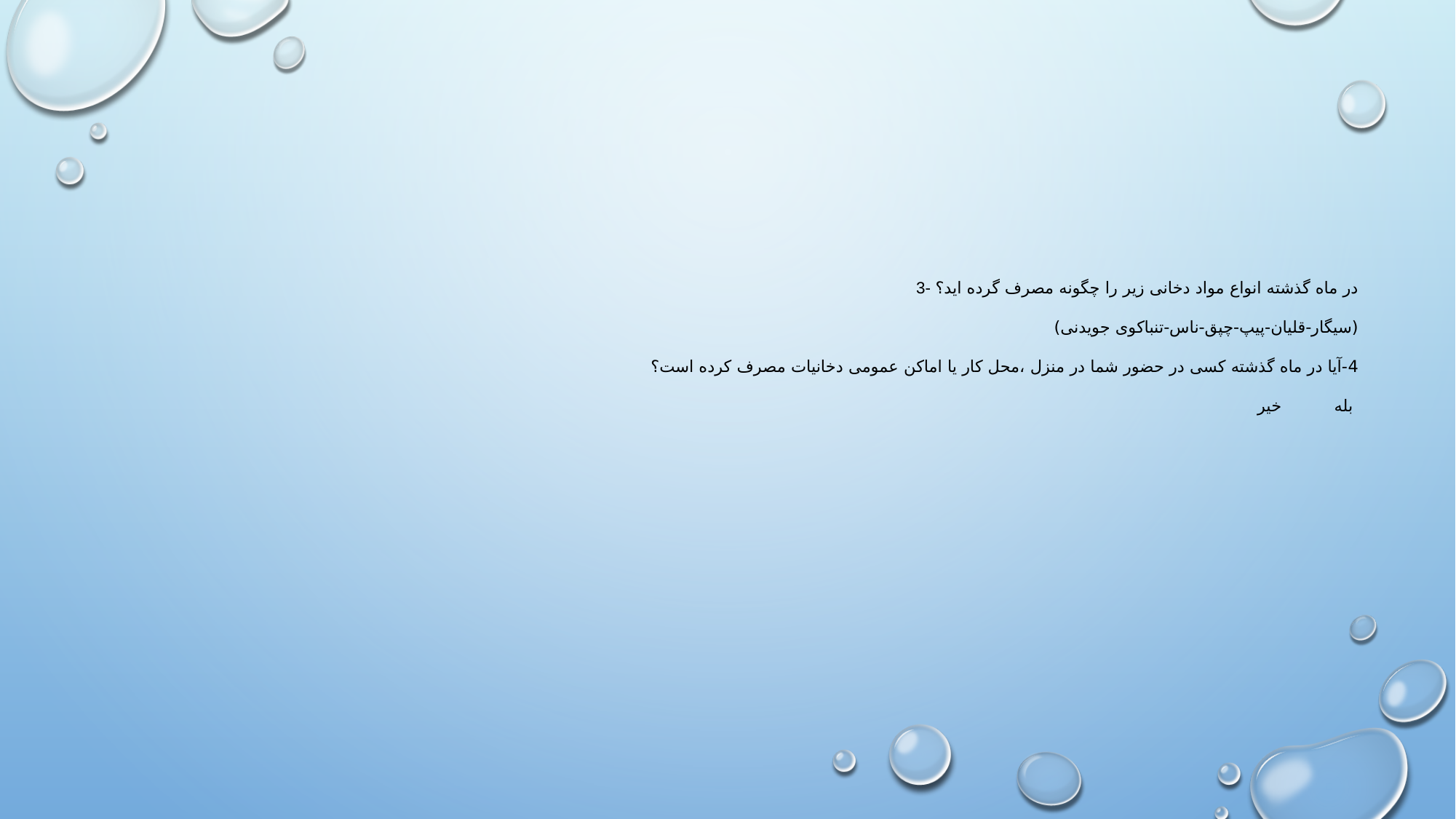

# 3- در ماه گذشته انواع مواد دخانی زیر را چگونه مصرف گرده اید؟ (سیگار-قلیان-پیپ-چپق-ناس-تنباکوی جویدنی) 4-آیا در ماه گذشته کسی در حضور شما در منزل ،محل کار یا اماکن عمومی دخانیات مصرف کرده است؟ بله          خیر